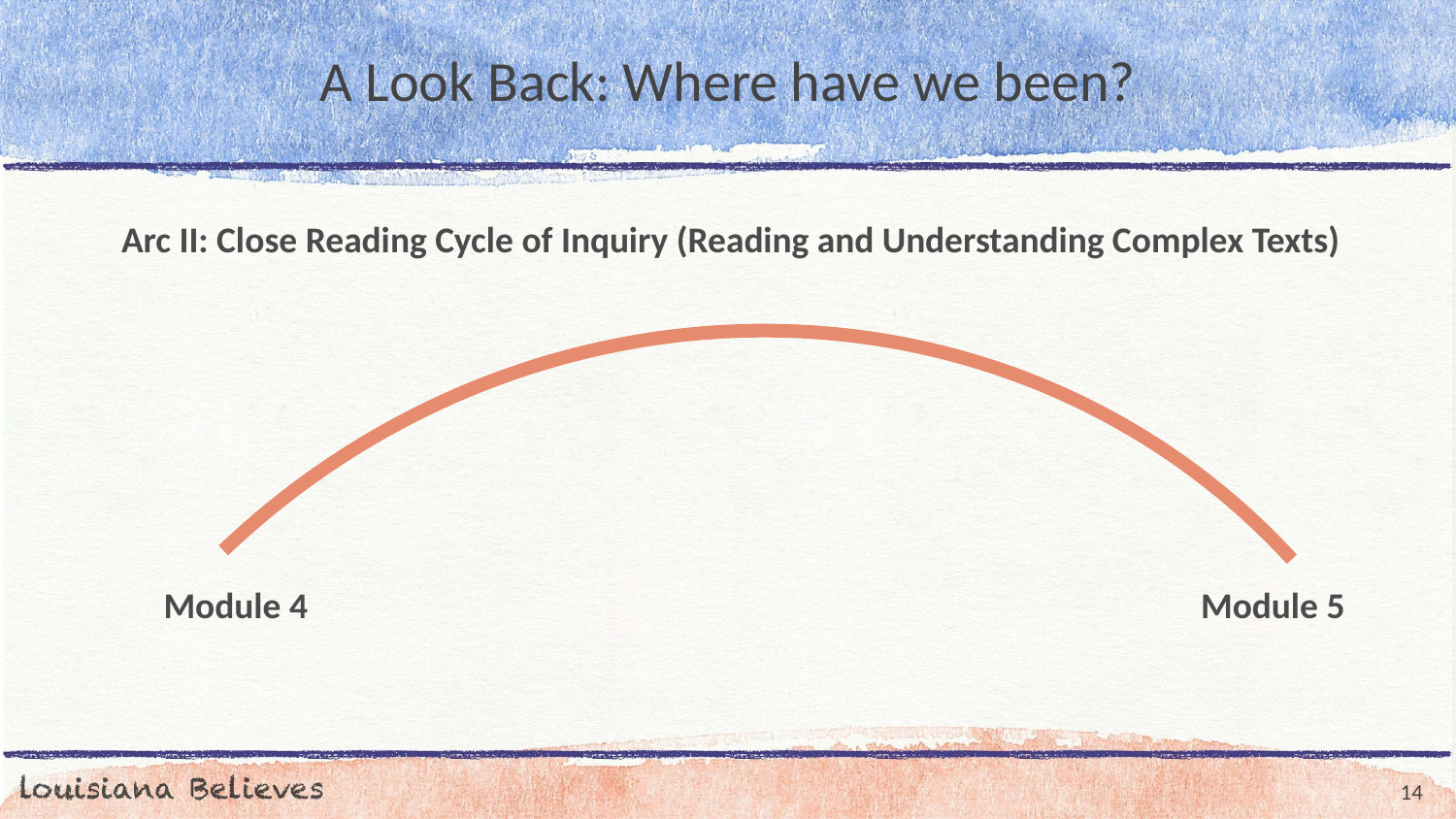

# A Look Back: Where have we been?
Arc II: Close Reading Cycle of Inquiry (Reading and Understanding Complex Texts)

Module 4
Module 5